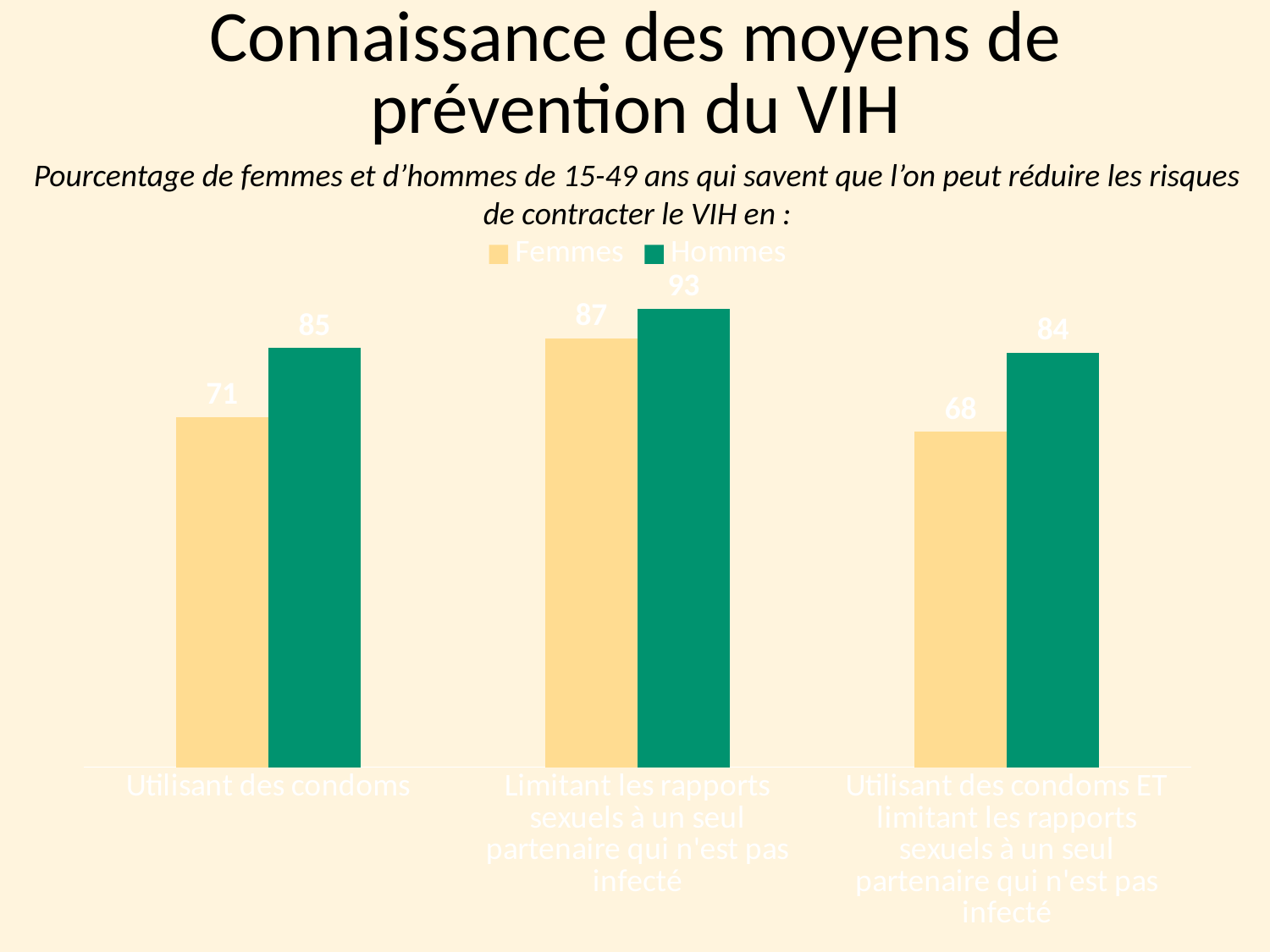

# Connaissance des moyens de prévention du VIH
Pourcentage de femmes et d’hommes de 15-49 ans qui savent que l’on peut réduire les risques de contracter le VIH en :

### Chart

| Category | Femmes | Hommes |
|---|---|---|
| Utilisant des condoms | 71.0 | 85.0 |
| Limitant les rapports sexuels à un seul partenaire qui n'est pas infecté | 87.0 | 93.0 |
| Utilisant des condoms ET limitant les rapports sexuels à un seul partenaire qui n'est pas infecté | 68.0 | 84.0 |